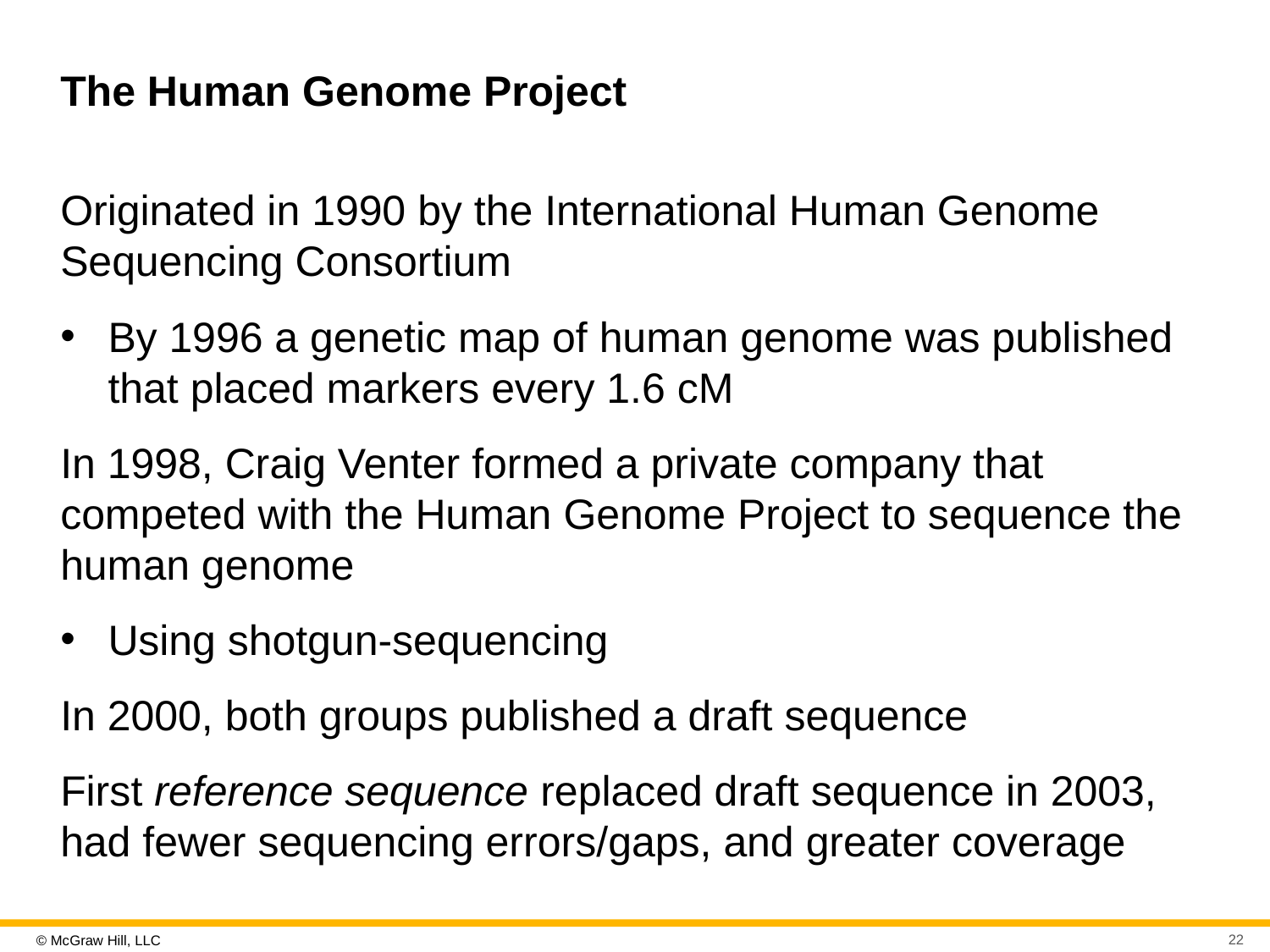

# The Human Genome Project
Originated in 1990 by the International Human Genome Sequencing Consortium
By 1996 a genetic map of human genome was published that placed markers every 1.6 cM
In 1998, Craig Venter formed a private company that competed with the Human Genome Project to sequence the human genome
Using shotgun-sequencing
In 2000, both groups published a draft sequence
First reference sequence replaced draft sequence in 2003, had fewer sequencing errors/gaps, and greater coverage
22